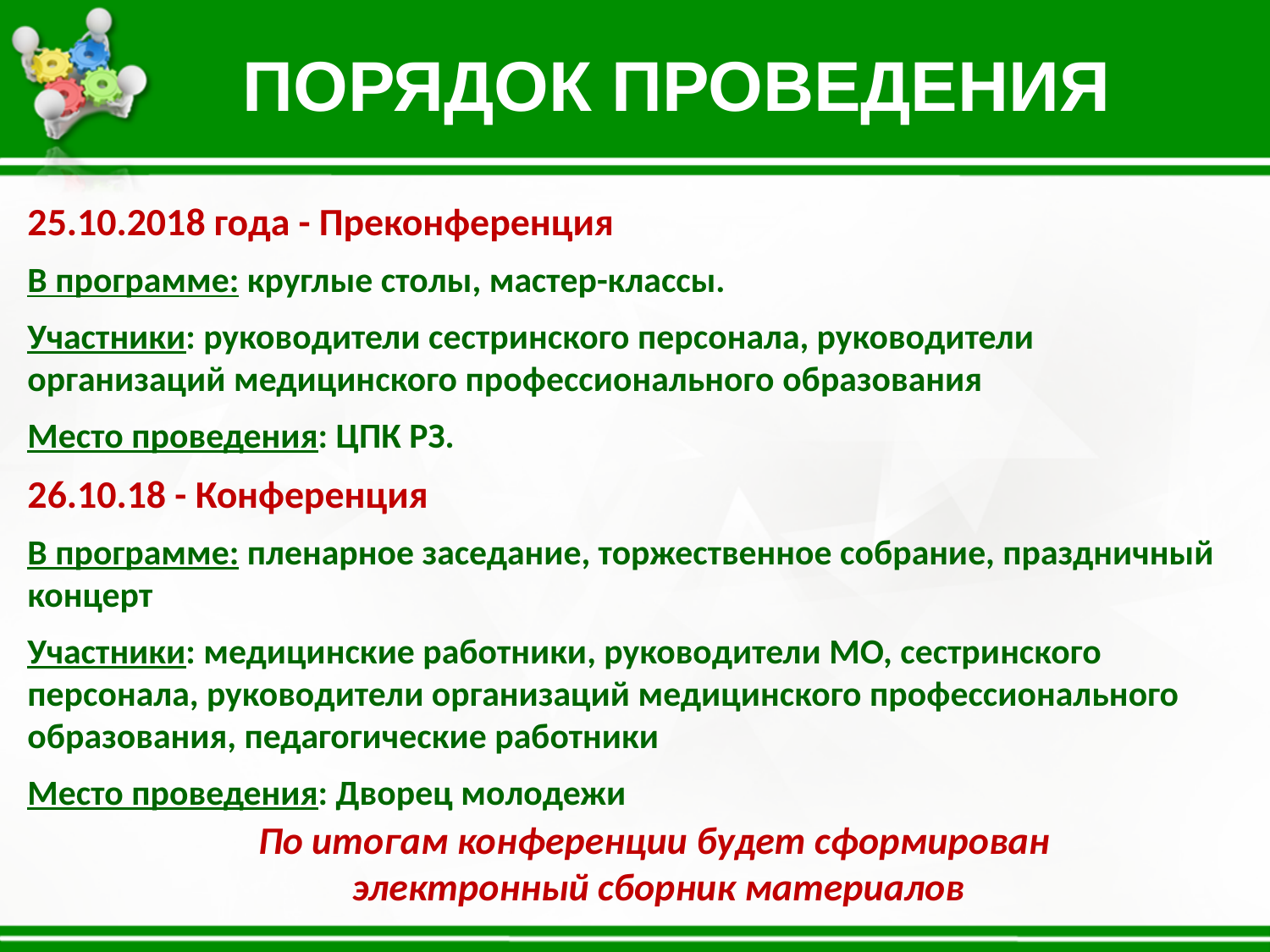

ПОРЯДОК ПРОВЕДЕНИЯ
25.10.2018 года - Преконференция
В программе: круглые столы, мастер-классы.
Участники: руководители сестринского персонала, руководители организаций медицинского профессионального образования
Место проведения: ЦПК РЗ.
26.10.18 - Конференция
В программе: пленарное заседание, торжественное собрание, праздничный концерт
Участники: медицинские работники, руководители МО, сестринского персонала, руководители организаций медицинского профессионального образования, педагогические работники
Место проведения: Дворец молодежи
По итогам конференции будет сформирован
электронный сборник материалов